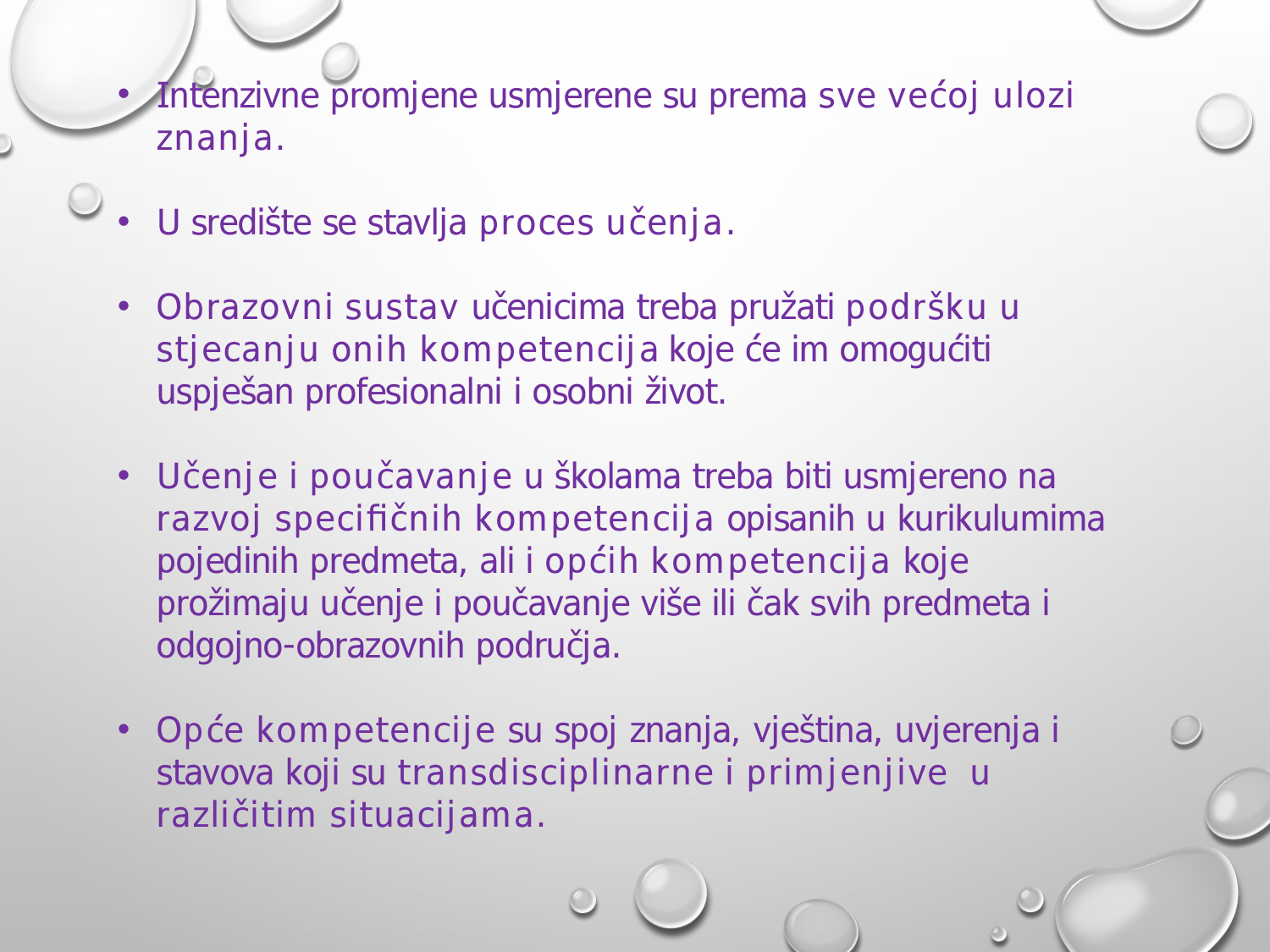

Intenzivne promjene usmjerene su prema sve većoj ulozi znanja.

U središte se stavlja proces učenja.

Obrazovni sustav učenicima treba pružati podršku u stjecanju onih kompetencija koje će im omogućiti uspješan profesionalni i osobni život.

Učenje i poučavanje u školama treba biti usmjereno na razvoj specifičnih kompetencija opisanih u kurikulumima pojedinih predmeta, ali i općih kompetencija koje prožimaju učenje i poučavanje više ili čak svih predmeta i odgojno-obrazovnih područja.

Opće kompetencije su spoj znanja, vještina, uvjerenja i stavova koji su transdisciplinarne i primjenjive  u različitim situacijama.